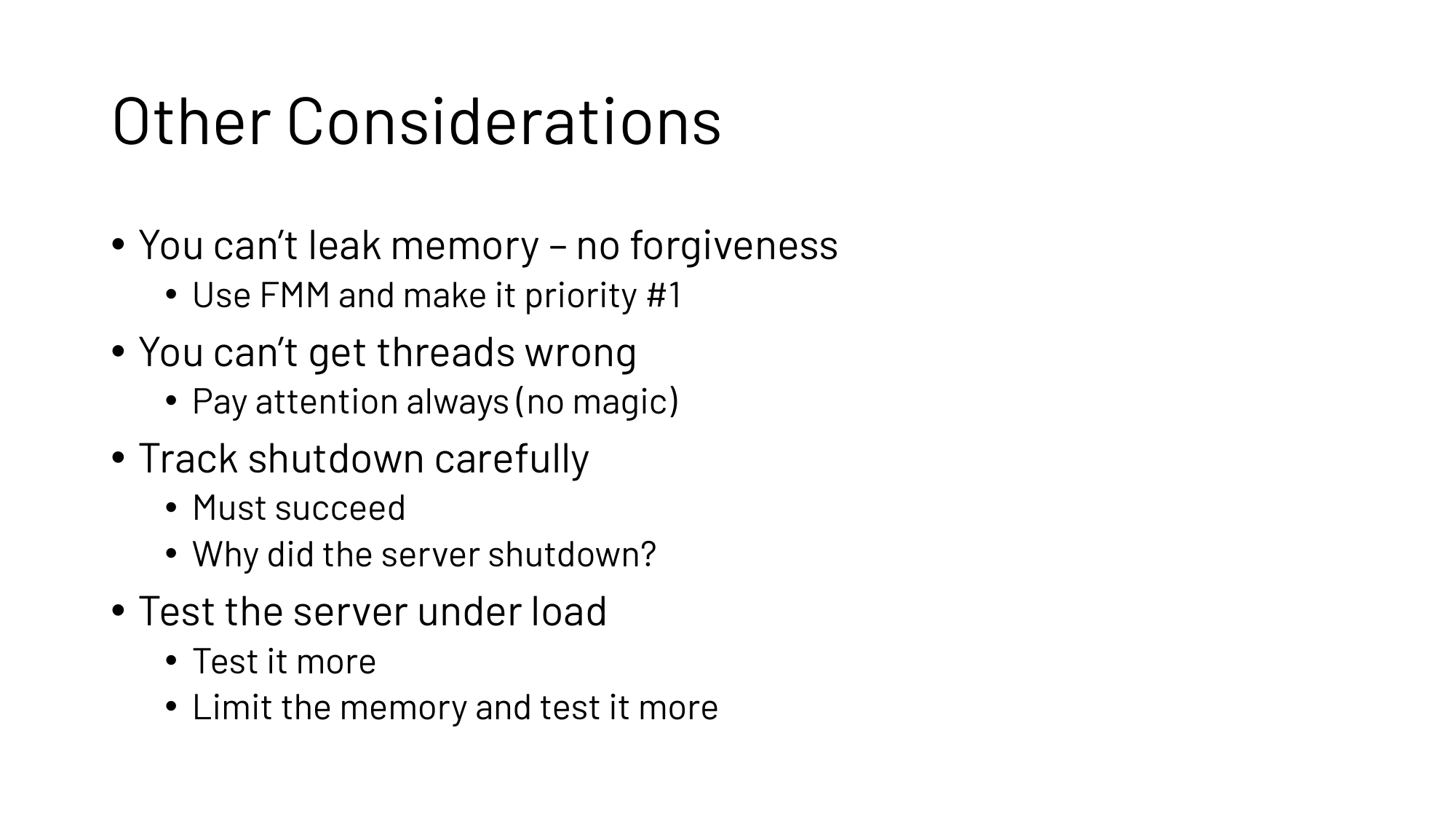

# Other Considerations
You can’t leak memory – no forgiveness
Use FMM and make it priority #1
You can’t get threads wrong
Pay attention always (no magic)
Track shutdown carefully
Must succeed
Why did the server shutdown?
Test the server under load
Test it more
Limit the memory and test it more